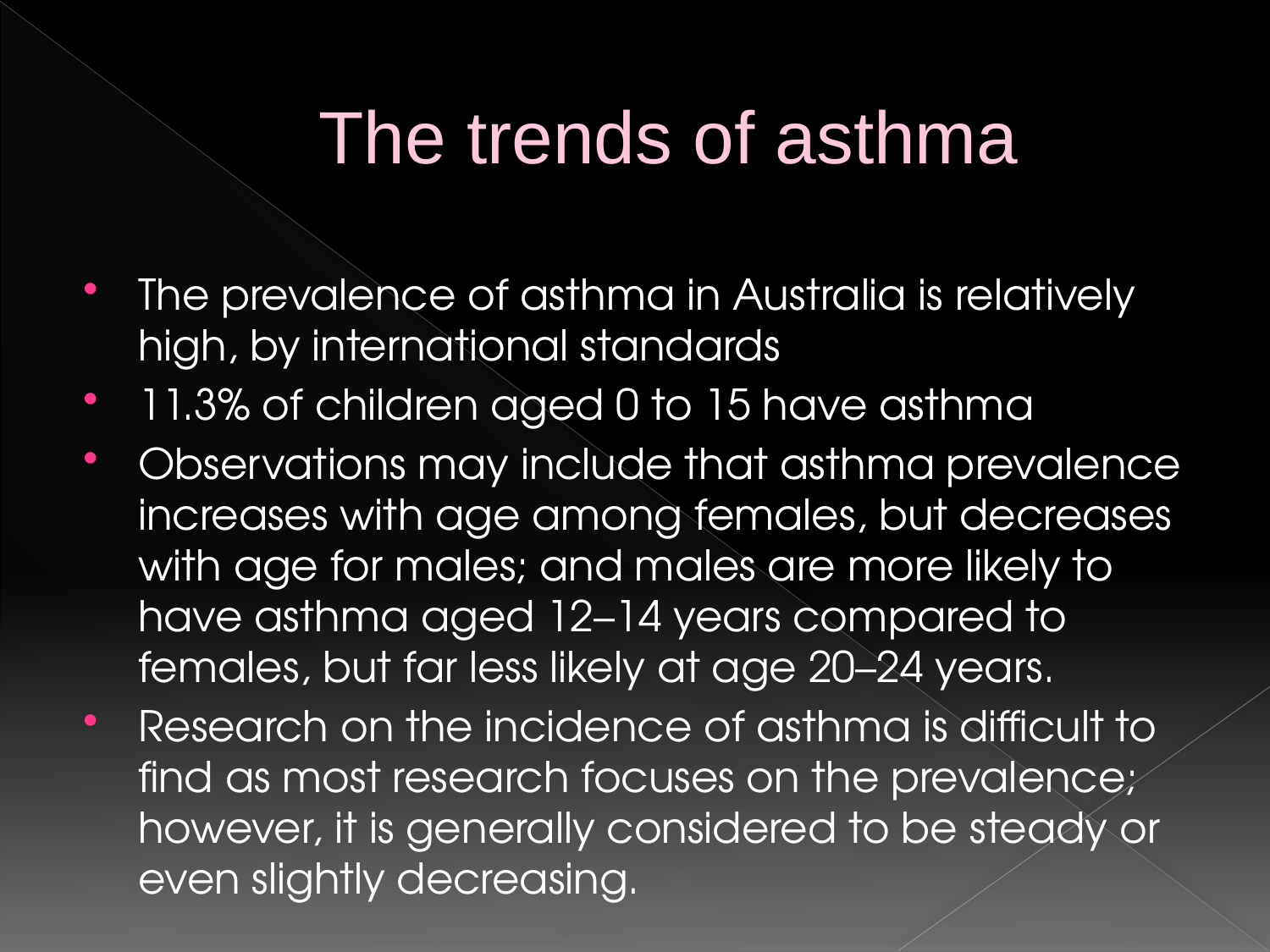

# The trends of asthma
The prevalence of asthma in Australia is relatively high, by international standards
11.3% of children aged 0 to 15 have asthma
Observations may include that asthma prevalence increases with age among females, but decreases with age for males; and males are more likely to have asthma aged 12–14 years compared to females, but far less likely at age 20–24 years.
Research on the incidence of asthma is difficult to find as most research focuses on the prevalence; however, it is generally considered to be steady or even slightly decreasing.